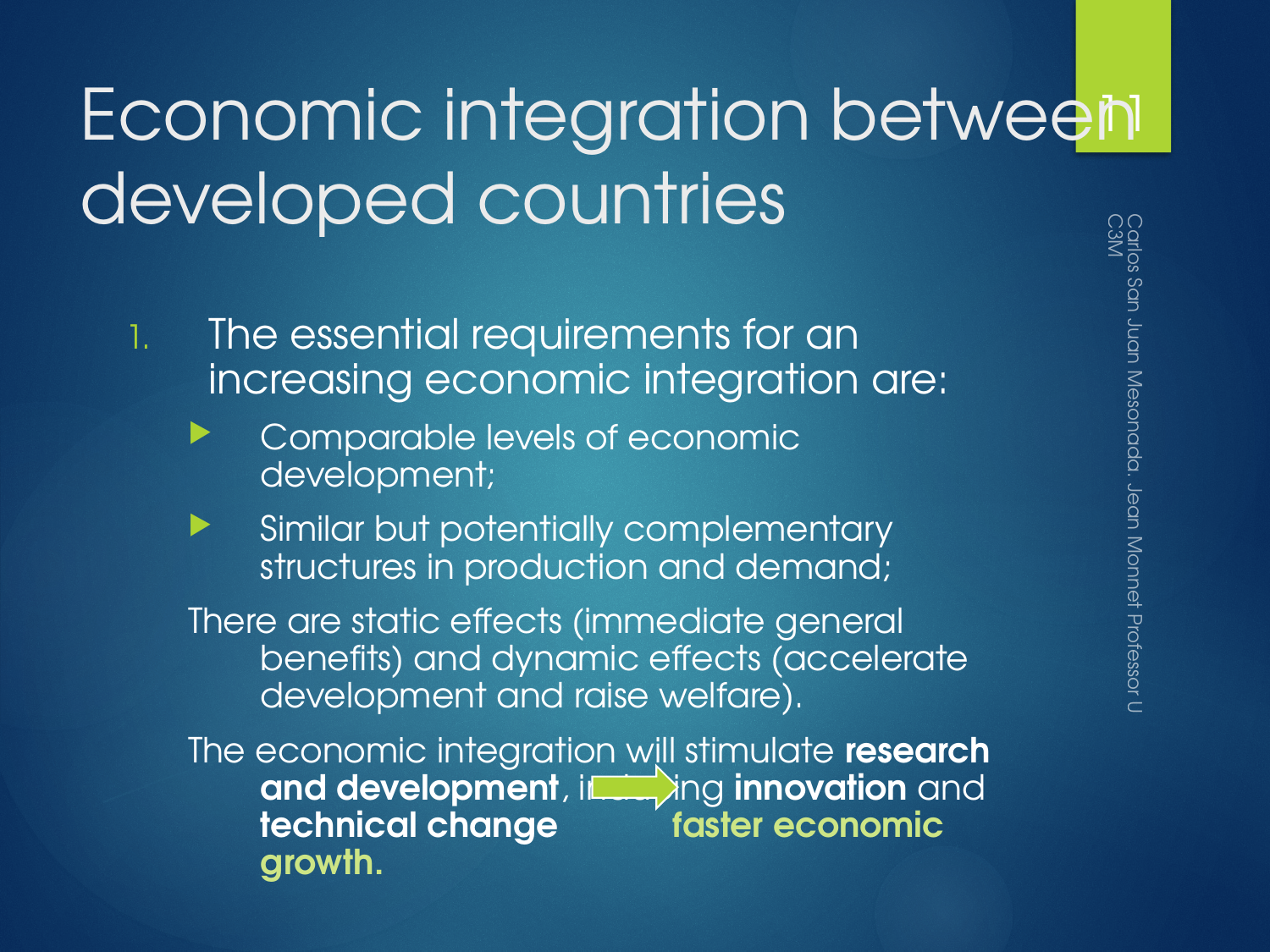

11
# Economic integration between developed countries
The essential requirements for an increasing economic integration are:
Comparable levels of economic development;
Similar but potentially complementary structures in production and demand;
There are static effects (immediate general benefits) and dynamic effects (accelerate development and raise welfare).
The economic integration will stimulate research and development, inducing innovation and technical change            faster economic growth.
Carlos San Juan Mesonada. Jean Monnet Professor UC3M